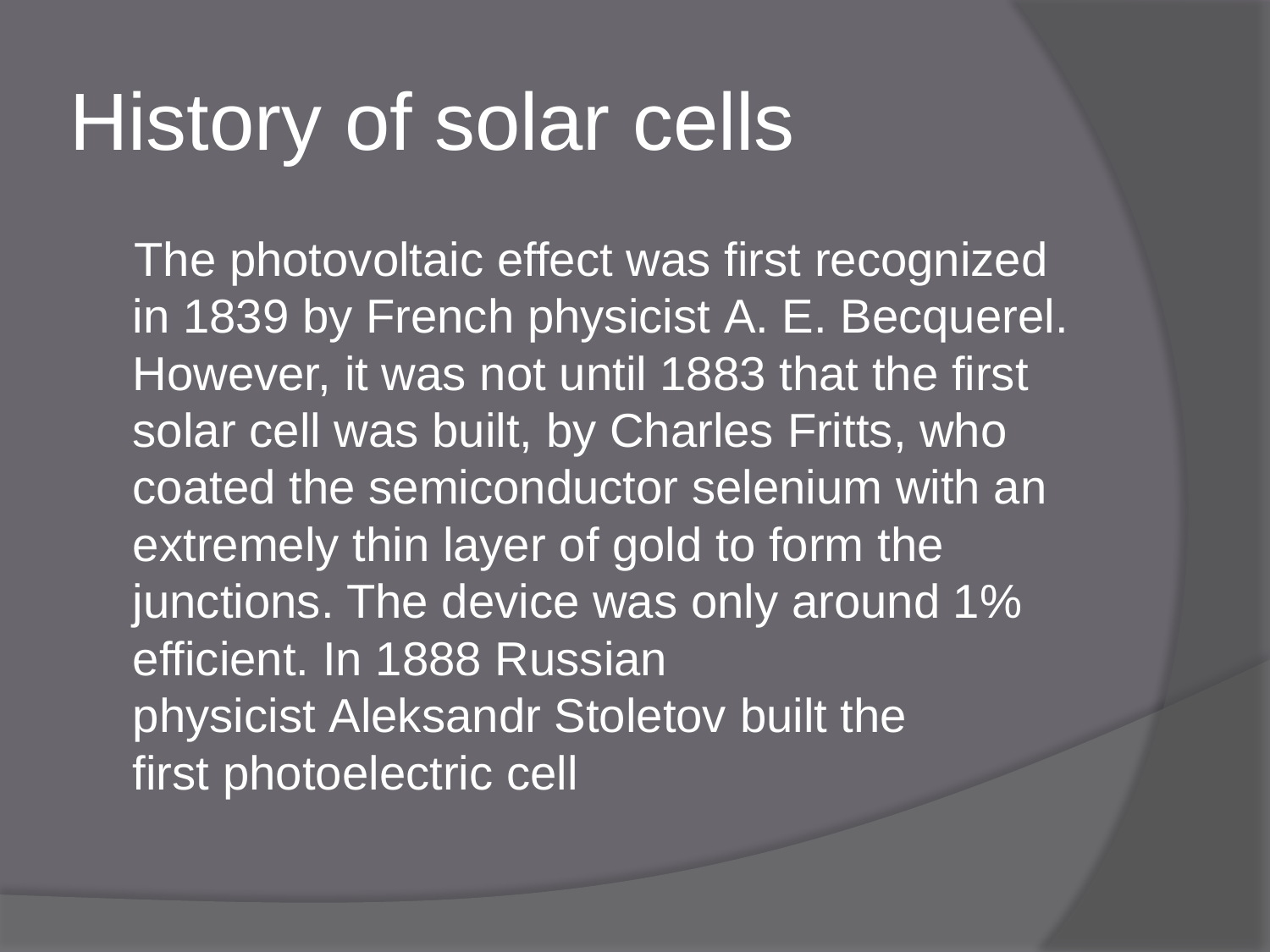

# History of solar cells
    The photovoltaic effect was first recognized in 1839 by French physicist A. E. Becquerel. However, it was not until 1883 that the first solar cell was built, by Charles Fritts, who coated the semiconductor selenium with an extremely thin layer of gold to form the junctions. The device was only around 1% efficient. In 1888 Russian physicist Aleksandr Stoletov built the first photoelectric cell